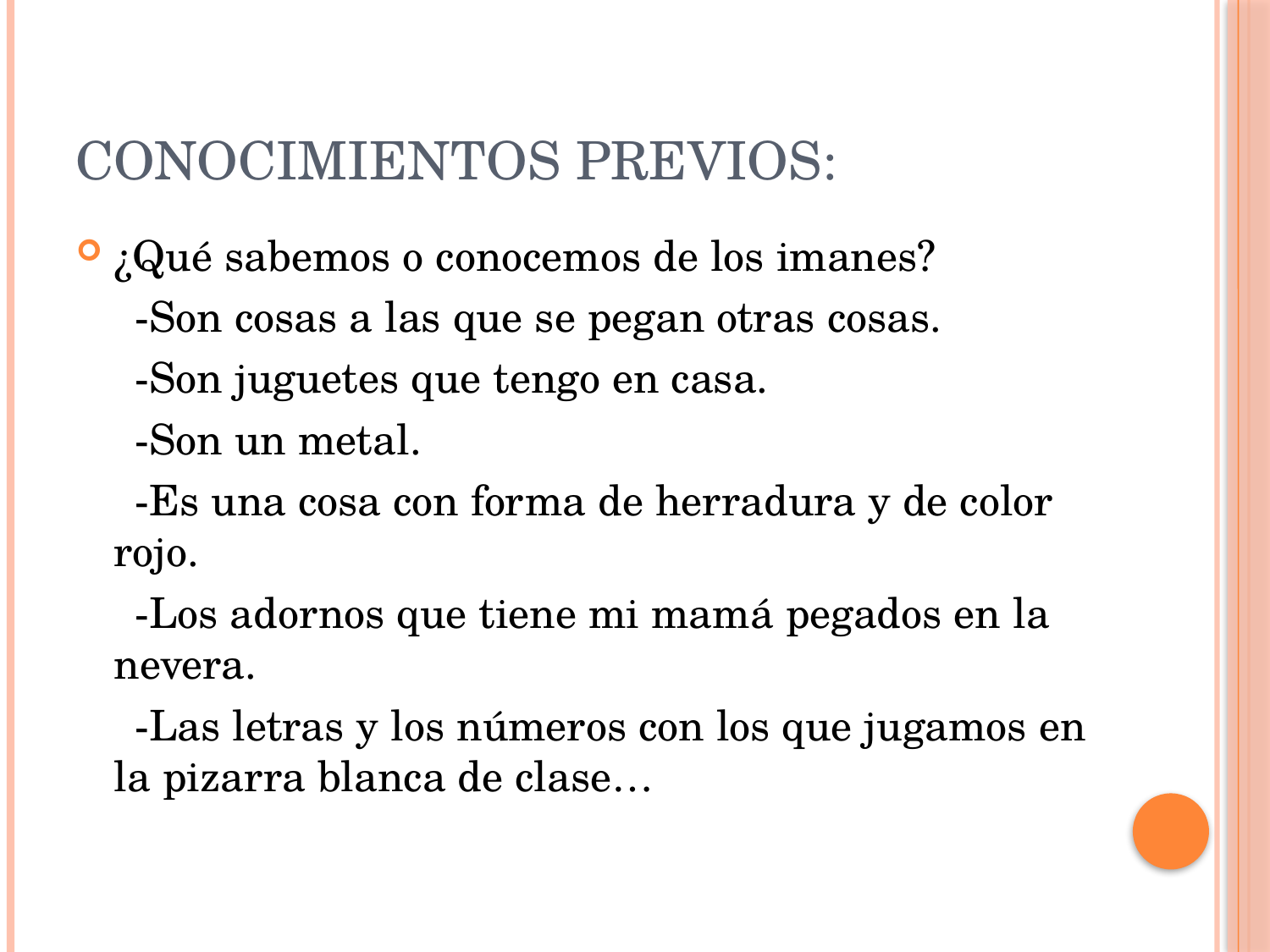

# Conocimientos previos:
¿Qué sabemos o conocemos de los imanes?
     -Son cosas a las que se pegan otras cosas.
     -Son juguetes que tengo en casa.
     -Son un metal.
     -Es una cosa con forma de herradura y de color   rojo.
     -Los adornos que tiene mi mamá pegados en la nevera.
     -Las letras y los números con los que jugamos en la pizarra blanca de clase…